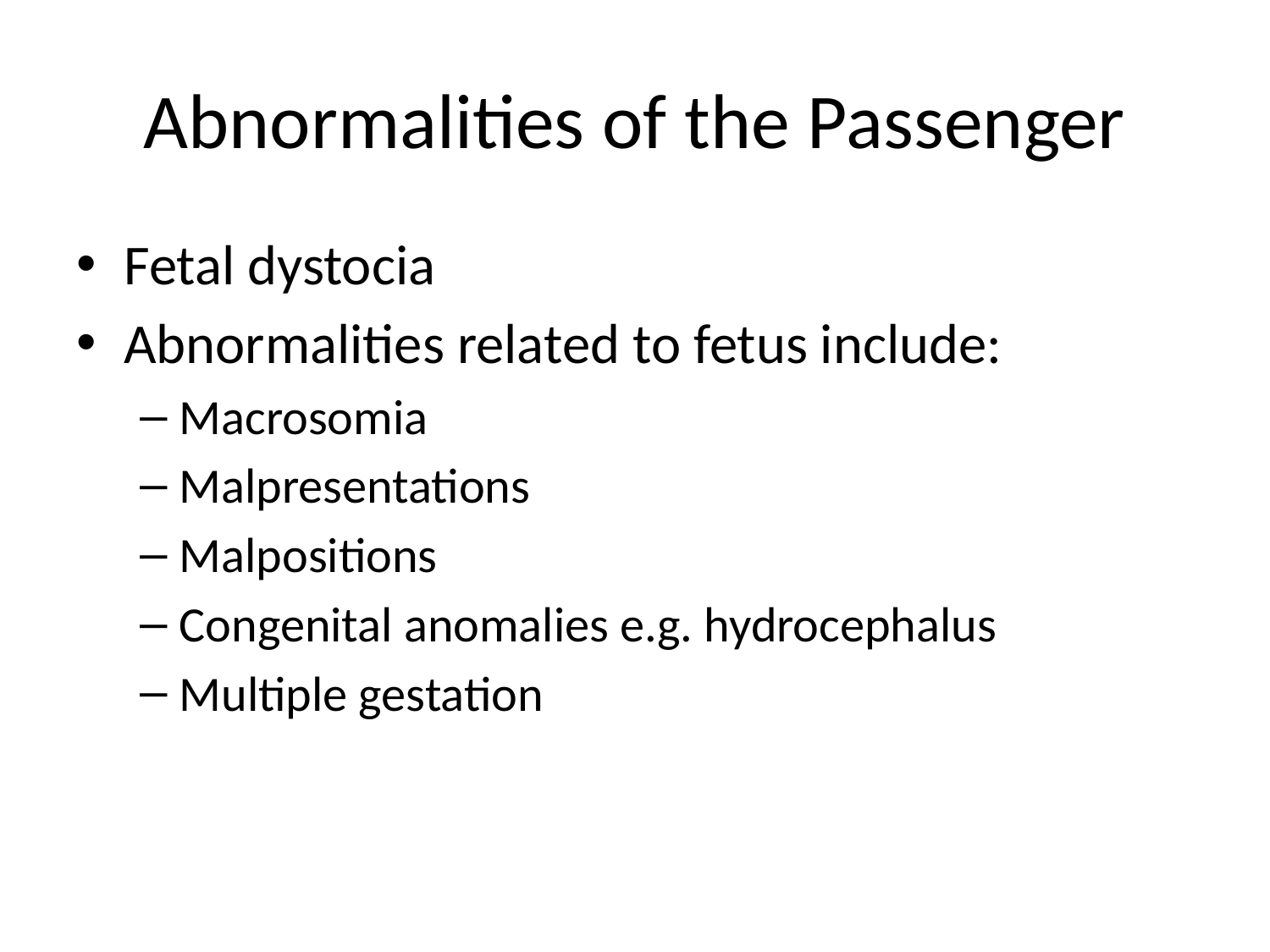

# Abnormalities of the Passenger
Fetal dystocia
Abnormalities related to fetus include:
Macrosomia
Malpresentations
Malpositions
Congenital anomalies e.g. hydrocephalus
Multiple gestation